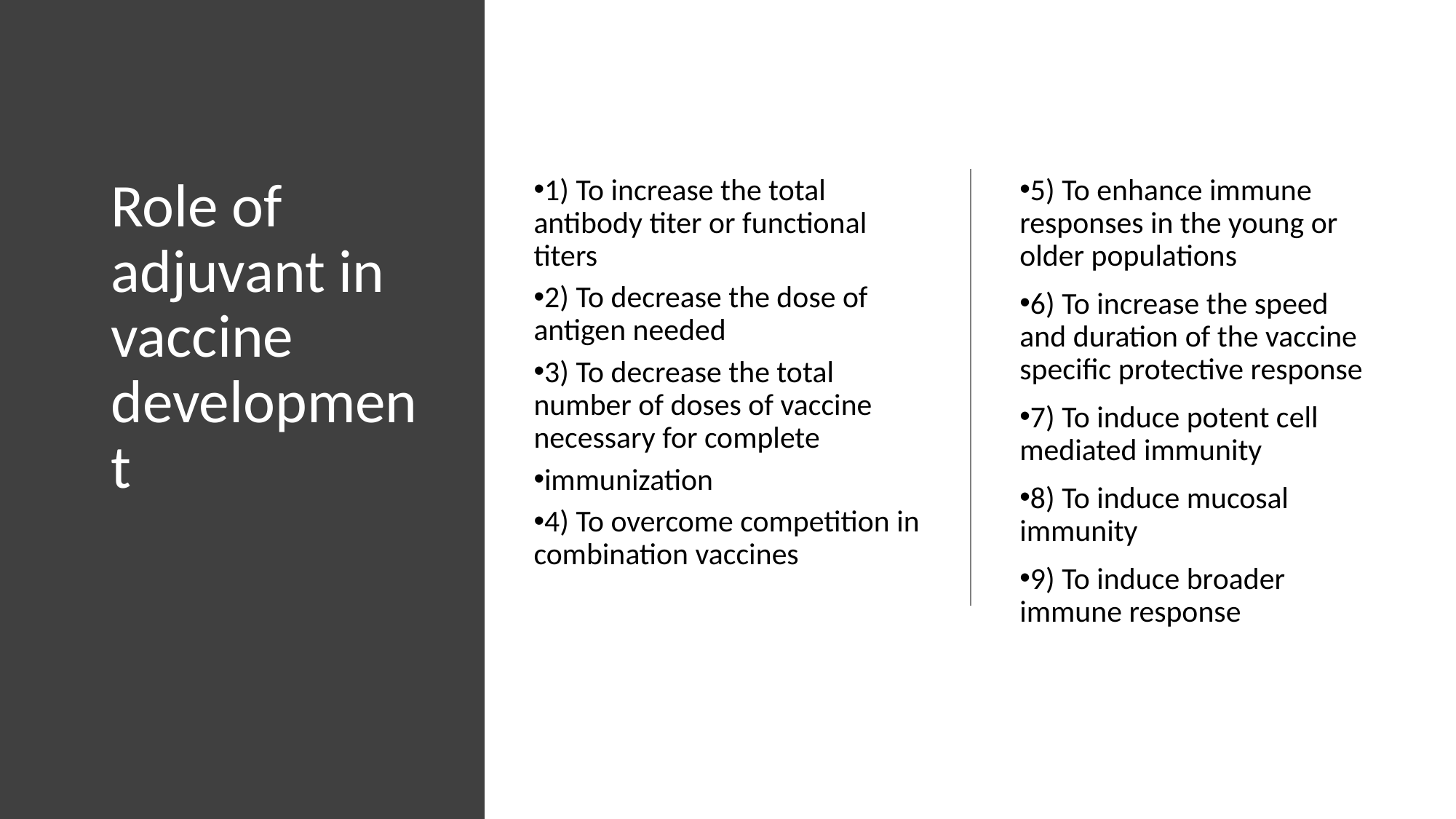

# Role of adjuvant in vaccine development
1) To increase the total antibody titer or functional titers
2) To decrease the dose of antigen needed
3) To decrease the total number of doses of vaccine necessary for complete
immunization
4) To overcome competition in combination vaccines
5) To enhance immune responses in the young or older populations
6) To increase the speed and duration of the vaccine specific protective response
7) To induce potent cell mediated immunity
8) To induce mucosal immunity
9) To induce broader immune response